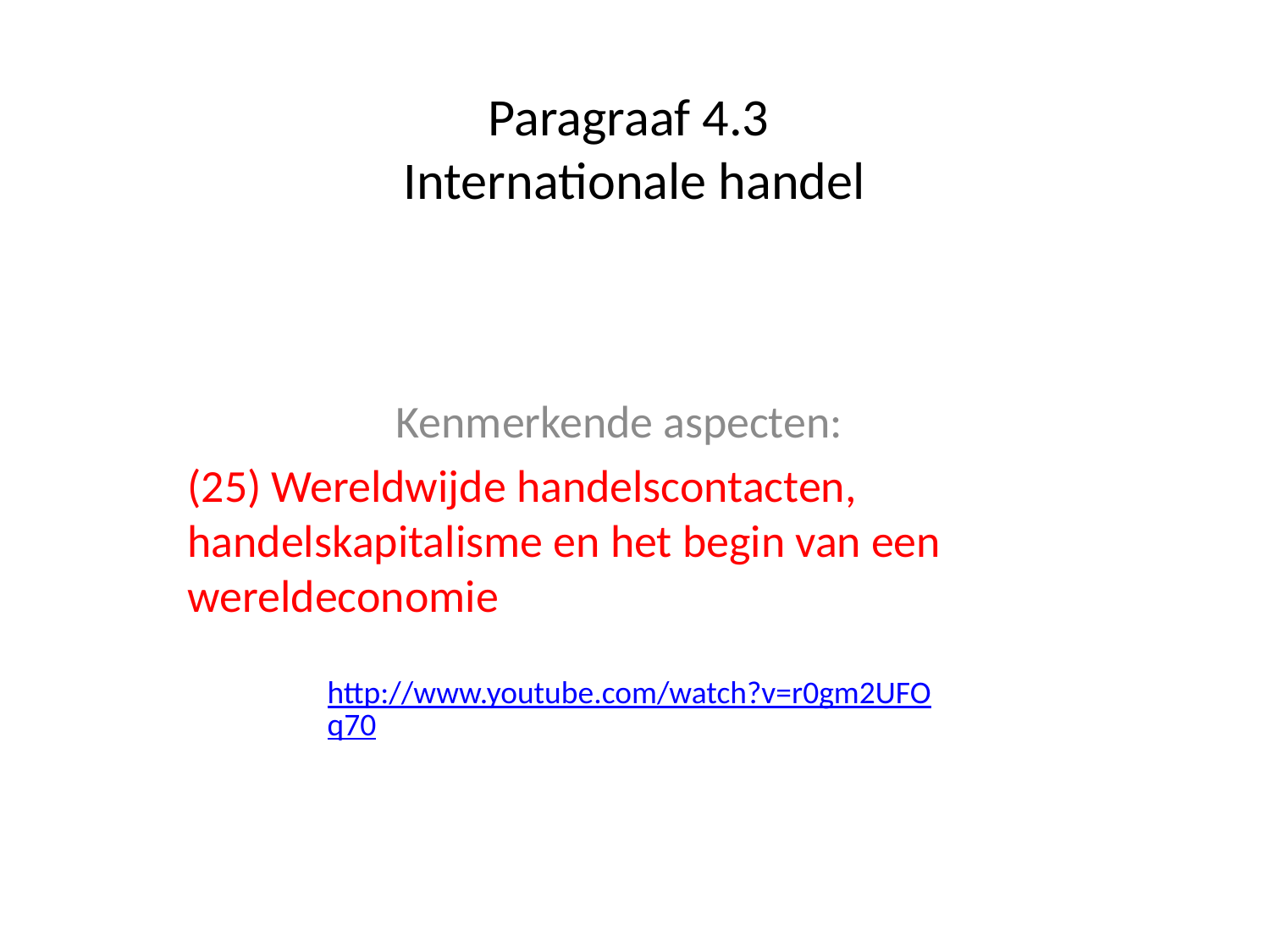

# Paragraaf 4.3 Internationale handel
Kenmerkende aspecten:
(25) Wereldwijde handelscontacten, handelskapitalisme en het begin van een wereldeconomie

http://www.youtube.com/watch?v=r0gm2UFOq70